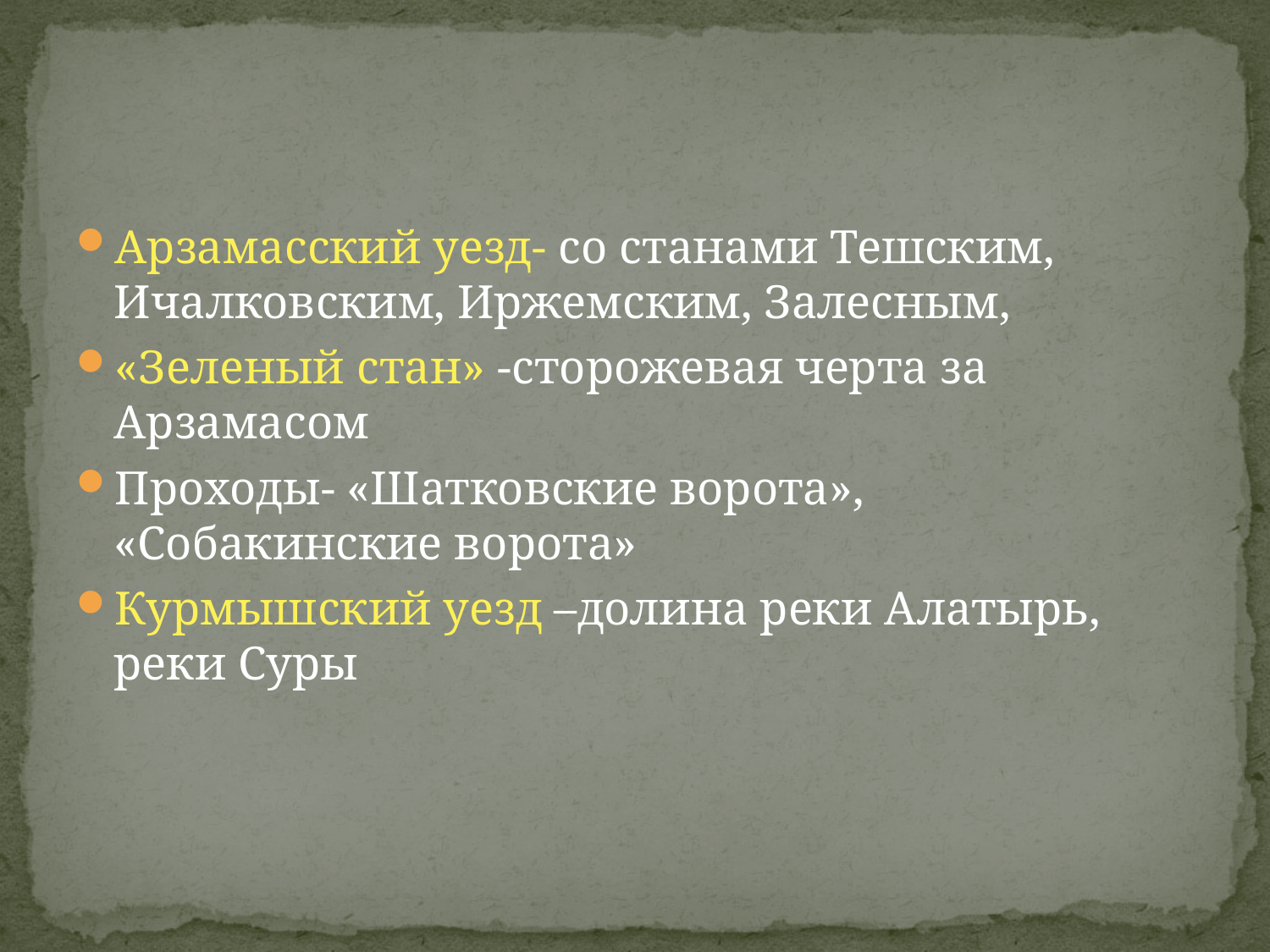

#
Арзамасский уезд- со станами Тешским, Ичалковским, Иржемским, Залесным,
«Зеленый стан» -сторожевая черта за Арзамасом
Проходы- «Шатковские ворота», «Собакинские ворота»
Курмышский уезд –долина реки Алатырь, реки Суры